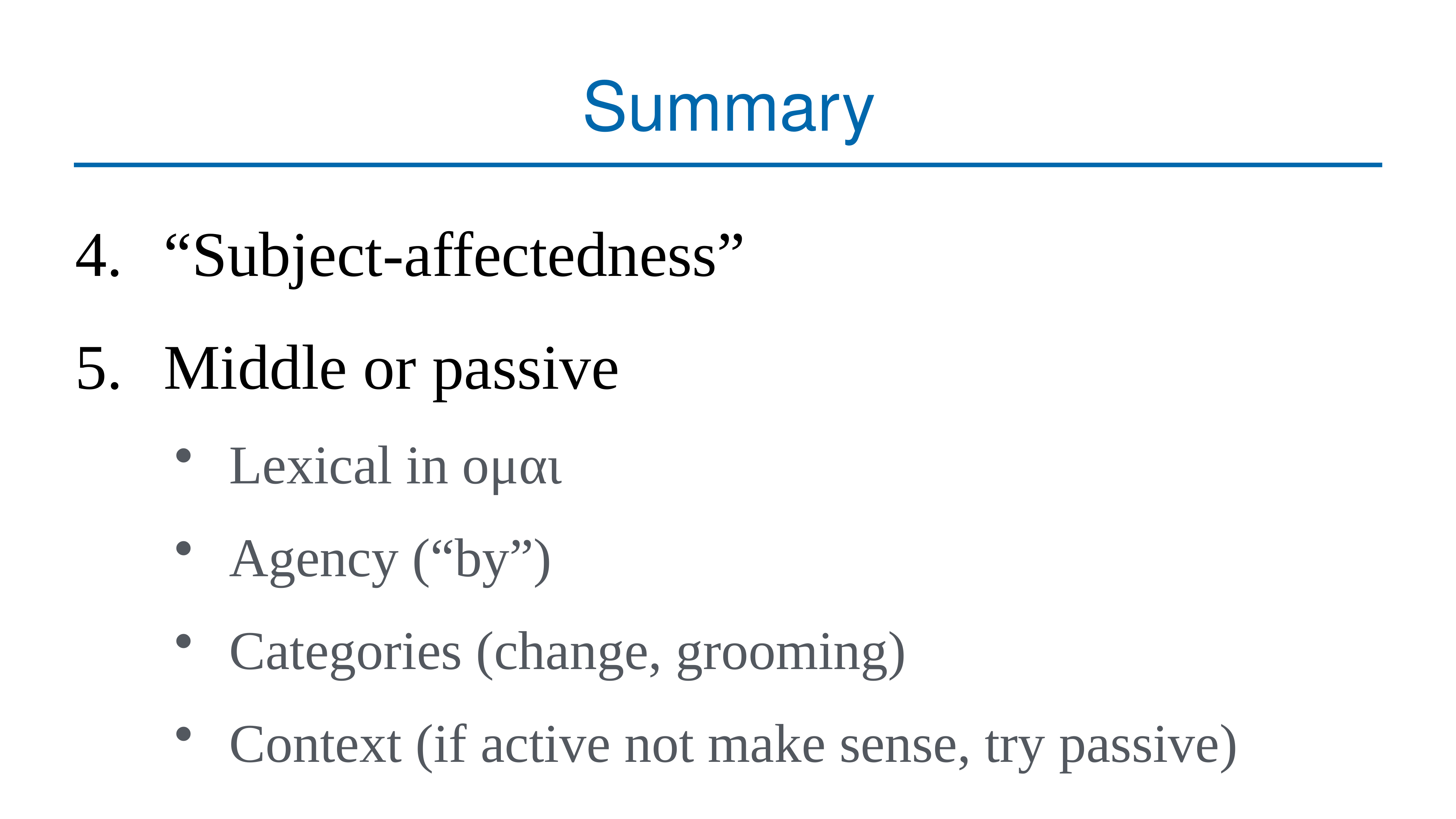

# Summary
“Subject-affectedness”
Middle or passive
Lexical in ομαι
Agency (“by”)
Categories (change, grooming)
Context (if active not make sense, try passive)